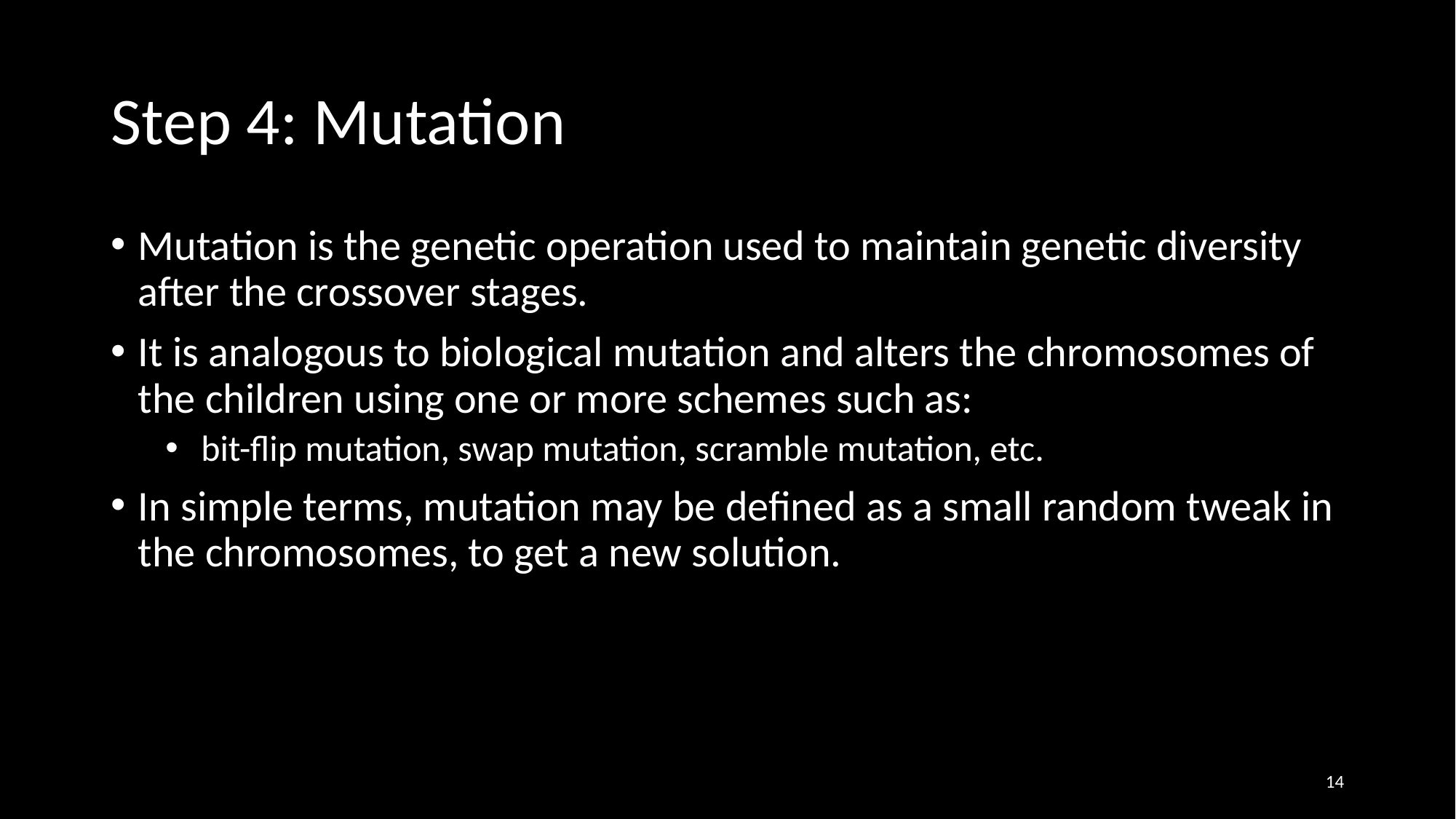

# Step 4: Mutation
Mutation is the genetic operation used to maintain genetic diversity after the crossover stages.
It is analogous to biological mutation and alters the chromosomes of the children using one or more schemes such as:
 bit-flip mutation, swap mutation, scramble mutation, etc.
In simple terms, mutation may be defined as a small random tweak in the chromosomes, to get a new solution.
14